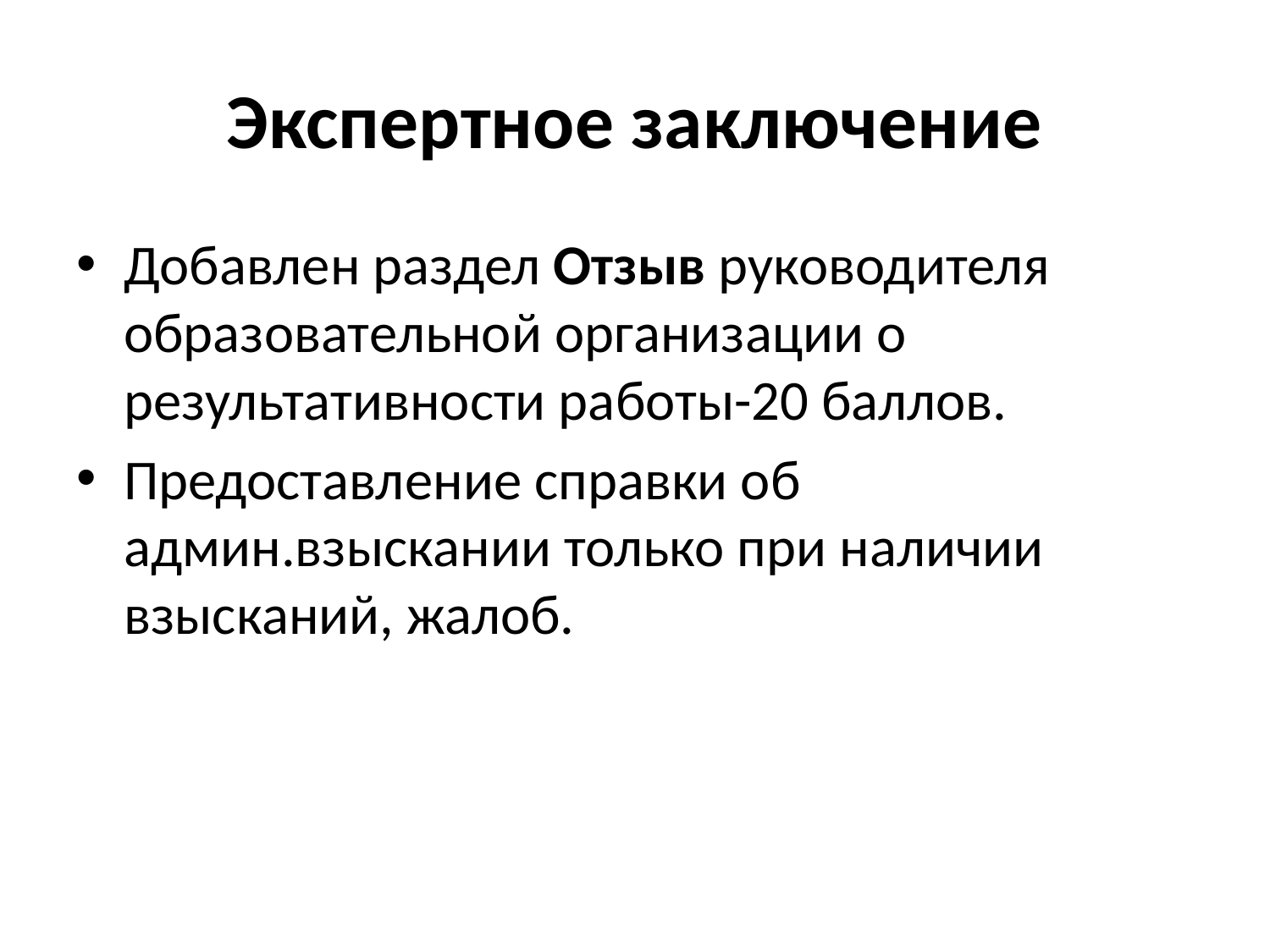

# Экспертное заключение
Добавлен раздел Отзыв руководителя образовательной организации о результативности работы-20 баллов.
Предоставление справки об админ.взыскании только при наличии взысканий, жалоб.